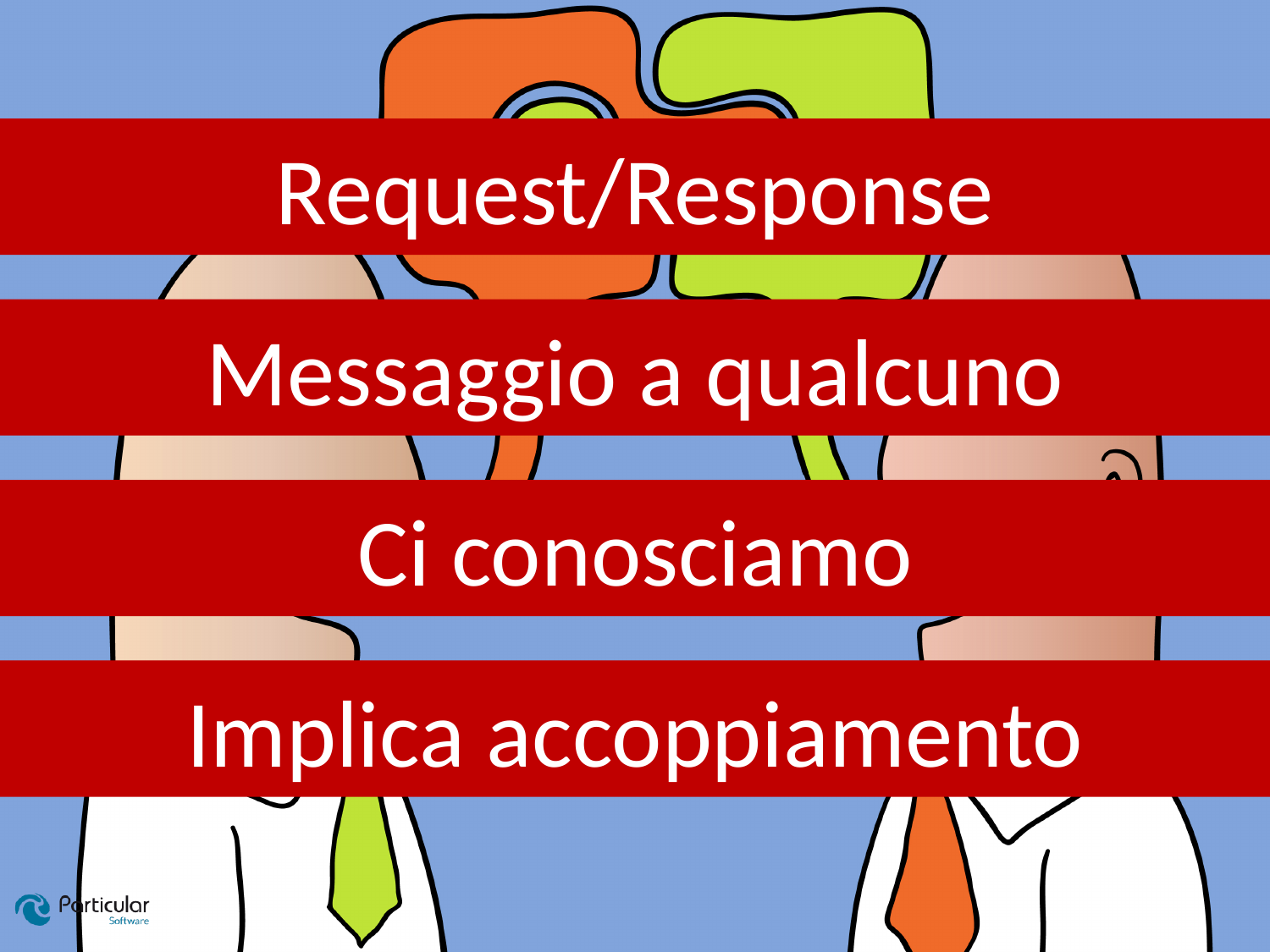

Request/Response
Messaggio a qualcuno
Ci conosciamo
Implica accoppiamento